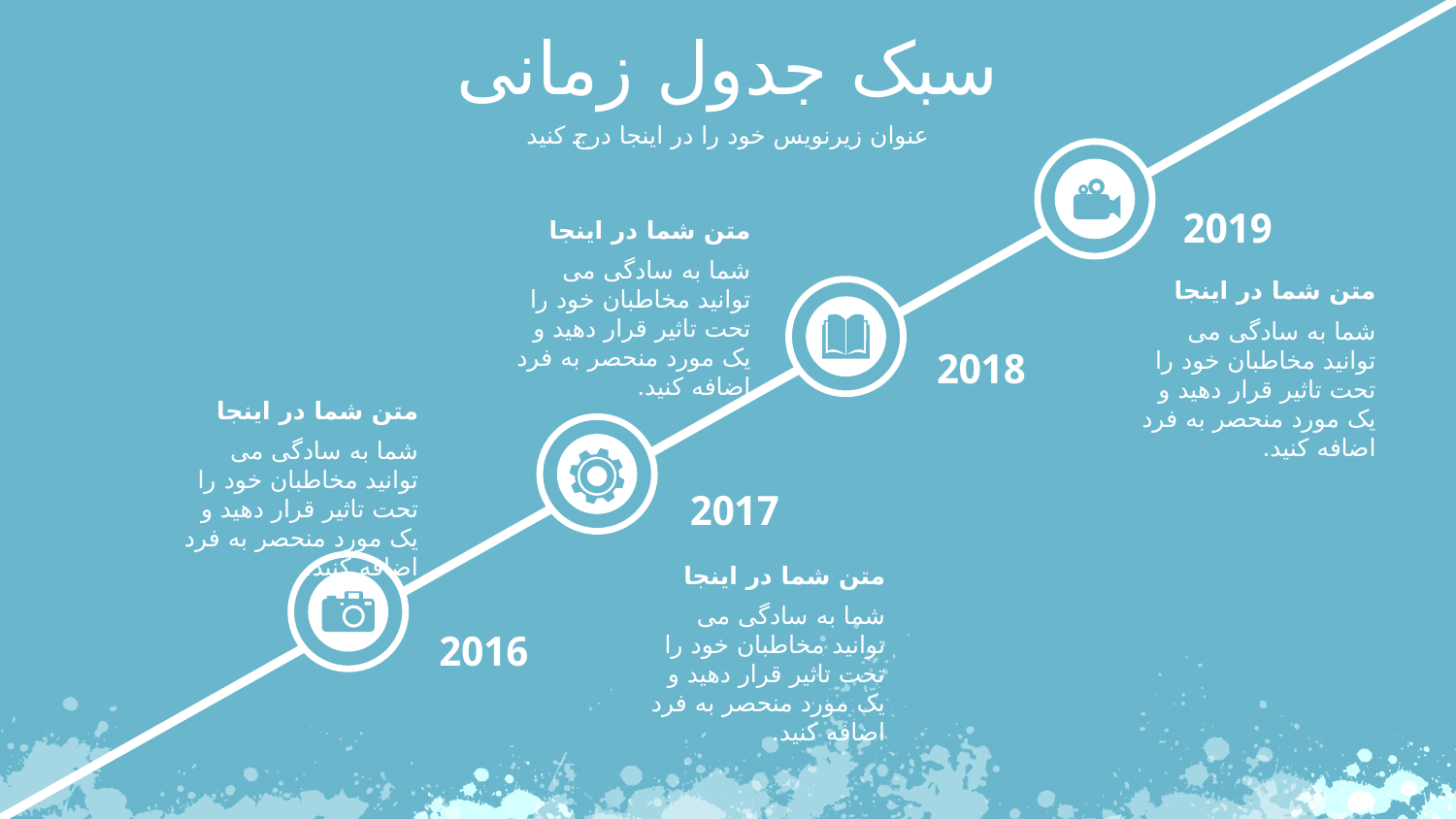

سبک جدول زمانی
عنوان زیرنویس خود را در اینجا درج کنید

2019
متن شما در اینجا
شما به سادگی می توانید مخاطبان خود را تحت تاثیر قرار دهید و یک مورد منحصر به فرد اضافه کنید.
متن شما در اینجا
شما به سادگی می توانید مخاطبان خود را تحت تاثیر قرار دهید و یک مورد منحصر به فرد اضافه کنید.

2018
متن شما در اینجا
شما به سادگی می توانید مخاطبان خود را تحت تاثیر قرار دهید و یک مورد منحصر به فرد اضافه کنید.

2017
متن شما در اینجا
شما به سادگی می توانید مخاطبان خود را تحت تاثیر قرار دهید و یک مورد منحصر به فرد اضافه کنید.

2016